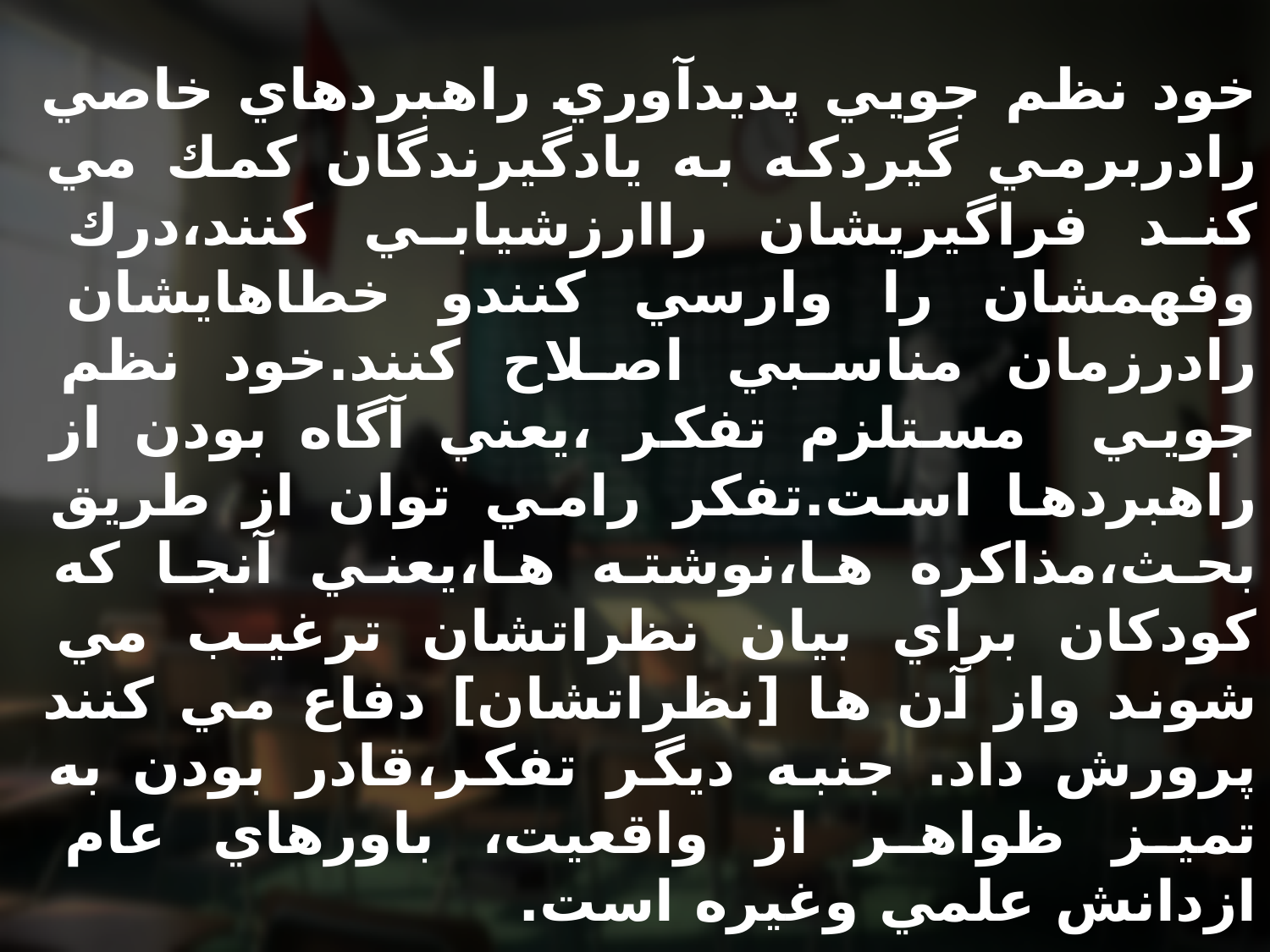

# خود نظم جويي پديدآوري راهبردهاي خاصي رادربرمي گيردكه به يادگيرندگان كمك مي كند فراگيريشان راارزشيابي كنند،درك وفهمشان را وارسي كنندو خطاهايشان رادرزمان مناسبي اصلاح كنند.خود نظم جويي  مستلزم تفكر ،يعني آگاه بودن از راهبردها است.تفكر رامي توان از طريق بحث،مذاكره ها،نوشته ها،يعني آنجا كه كودكان براي بيان نظراتشان ترغيب مي شوند واز آن ها ‌‌‌‌‌‌‍‍[نظراتشان] دفاع مي كنند پرورش داد. جنبه ديگر تفكر،قادر بودن به تميز ظواهر از واقعيت، باورهاي عام ازدانش علمي وغيره است.